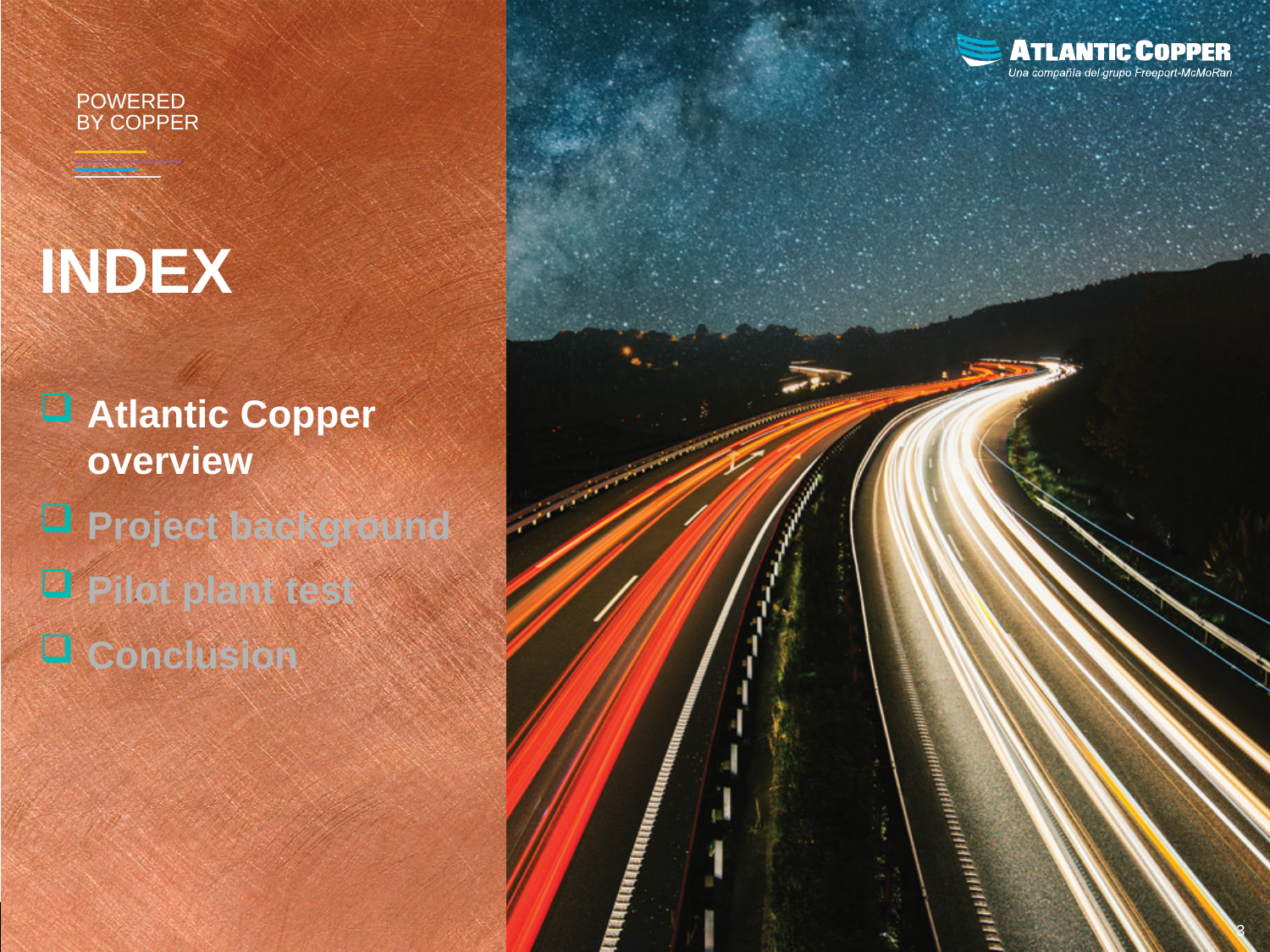

INDEX

Atlantic Copper overview
Project background
Pilot plant test
Conclusion
3